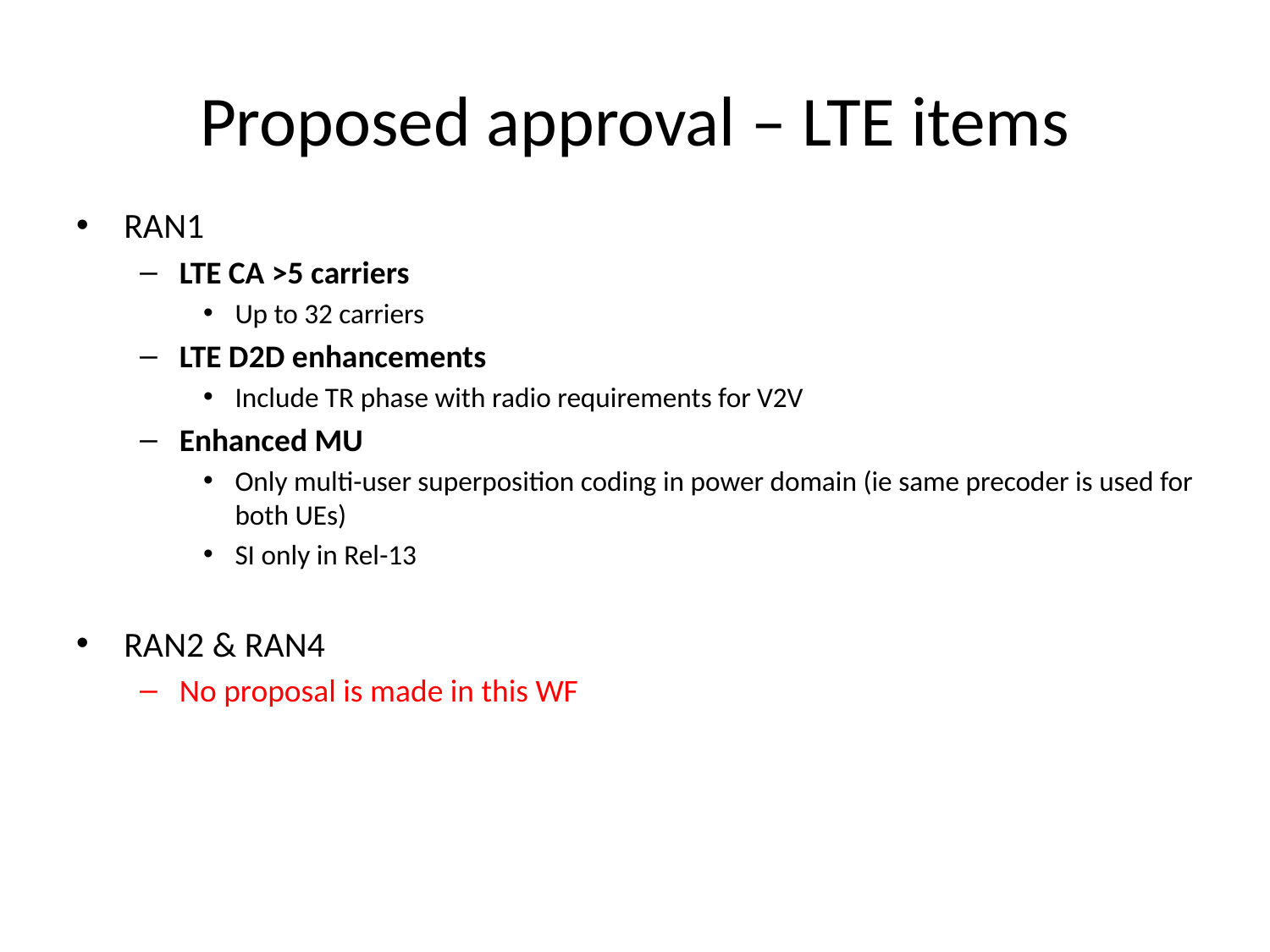

# Proposed approval – LTE items
RAN1
LTE CA >5 carriers
Up to 32 carriers
LTE D2D enhancements
Include TR phase with radio requirements for V2V
Enhanced MU
Only multi-user superposition coding in power domain (ie same precoder is used for both UEs)
SI only in Rel-13

RAN2 & RAN4
No proposal is made in this WF